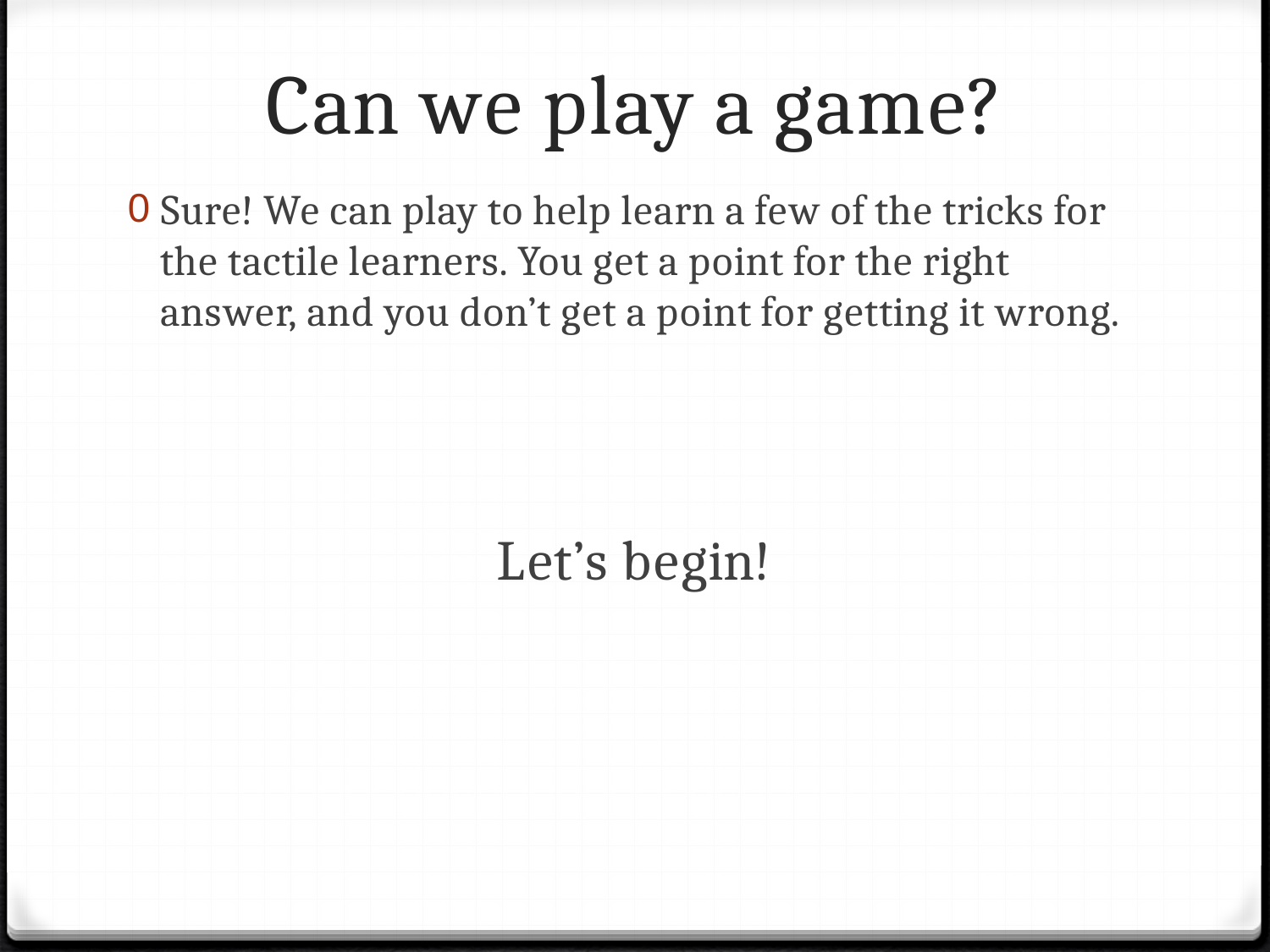

# Can we play a game?
Sure! We can play to help learn a few of the tricks for the tactile learners. You get a point for the right answer, and you don’t get a point for getting it wrong.

Let’s begin!